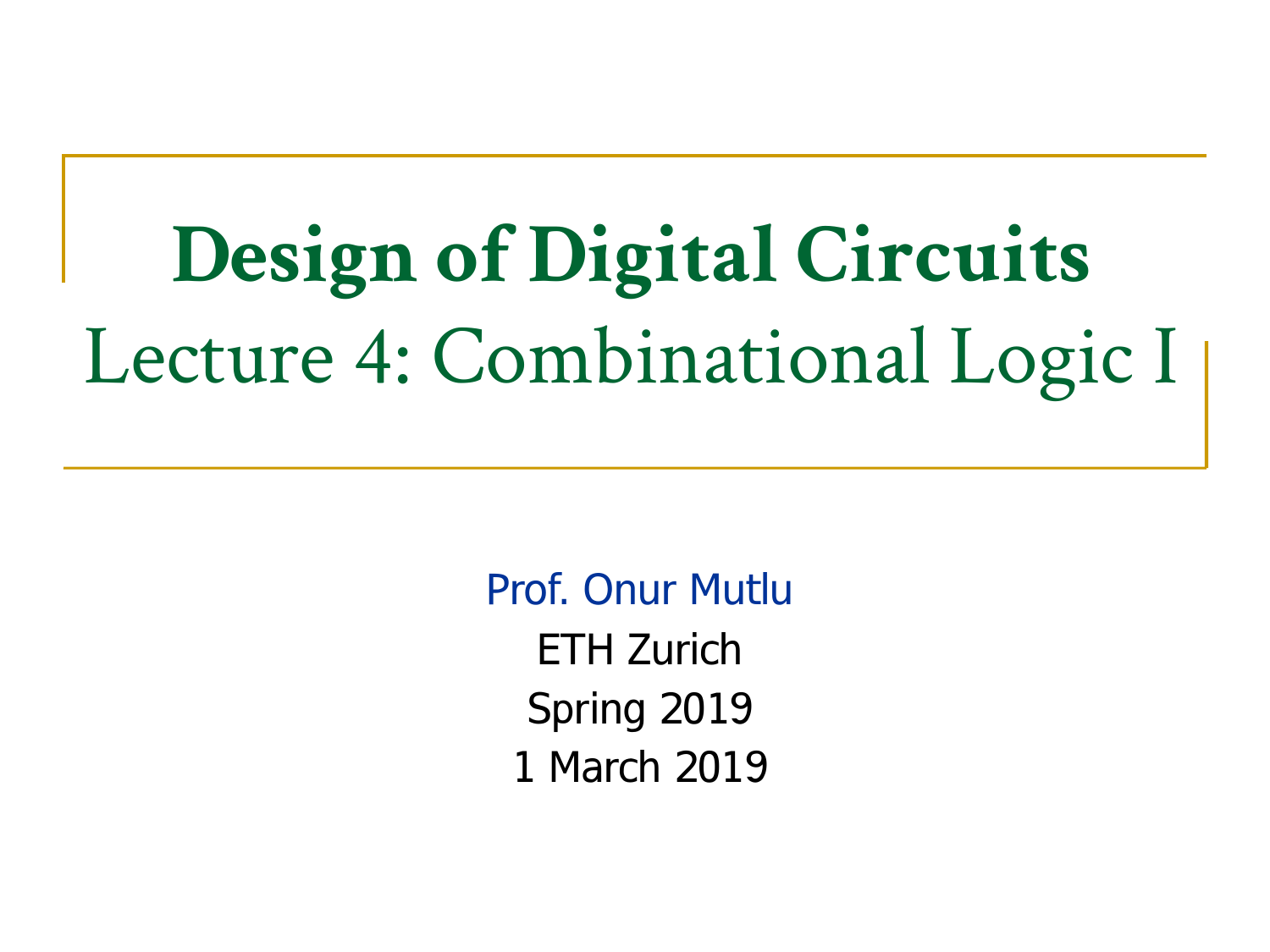

# Design of Digital Circuits Lecture 4: Combinational Logic I

Prof. Onur Mutlu
ETH Zurich
Spring 2019
1 March 2019